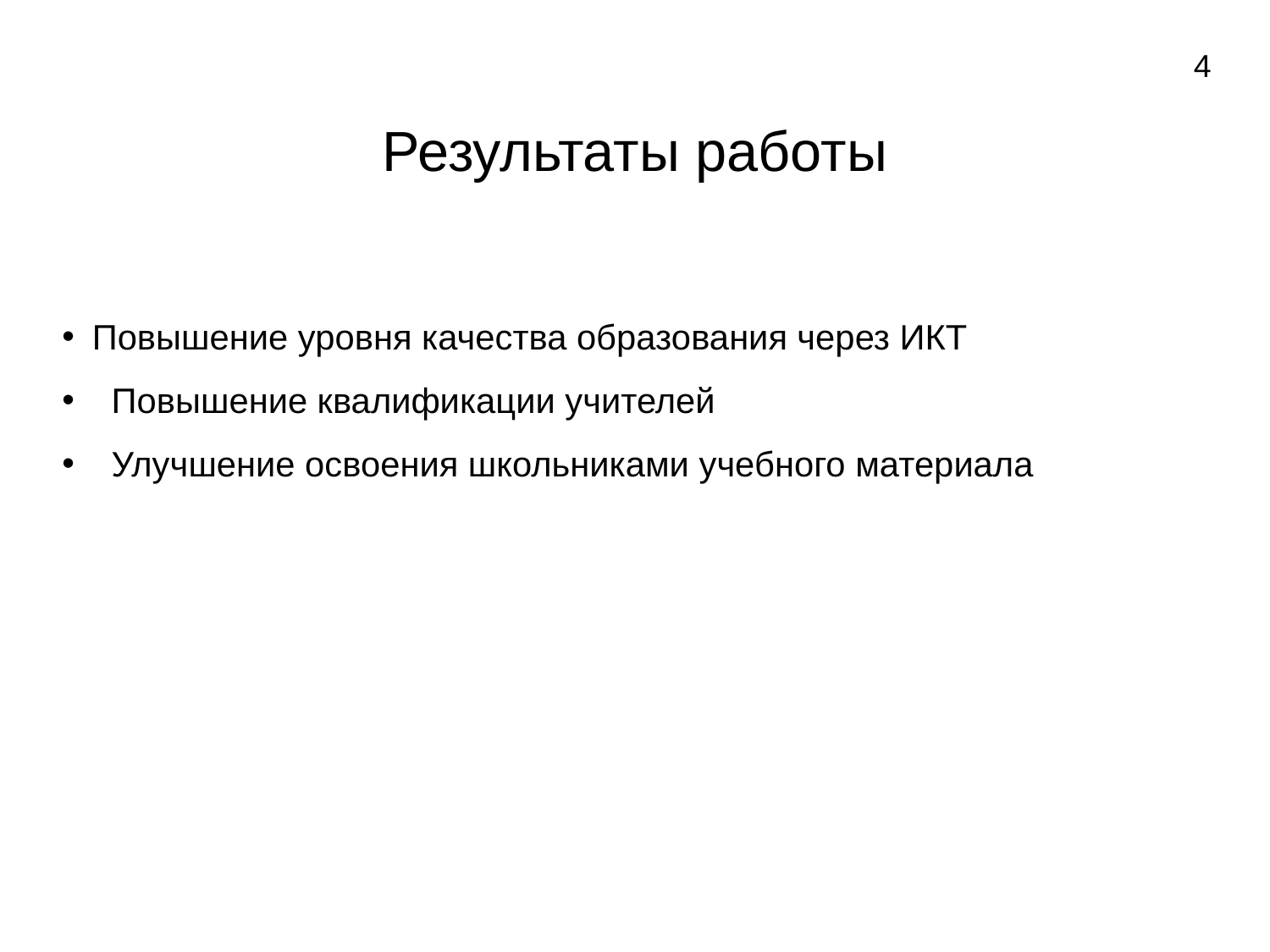

4
Результаты работы
Повышение уровня качества образования через ИКТ
  Повышение квалификации учителей
  Улучшение освоения школьниками учебного материала